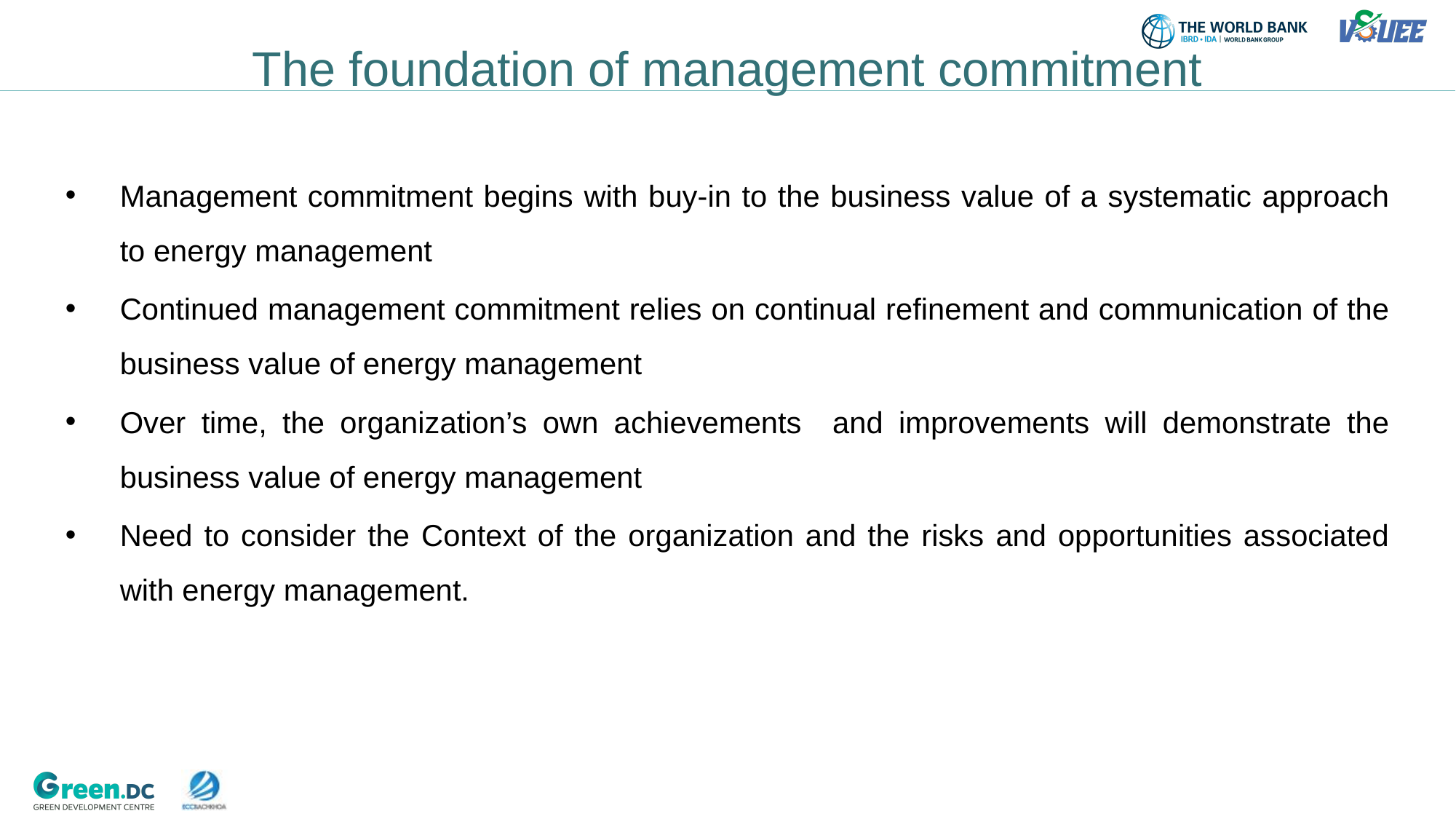

The foundation of management commitment
Management commitment begins with buy-in to the business value of a systematic approach to energy management
Continued management commitment relies on continual refinement and communication of the business value of energy management
Over time, the organization’s own achievements  and improvements will demonstrate the business value of energy management
Need to consider the Context of the organization and the risks and opportunities associated with energy management.